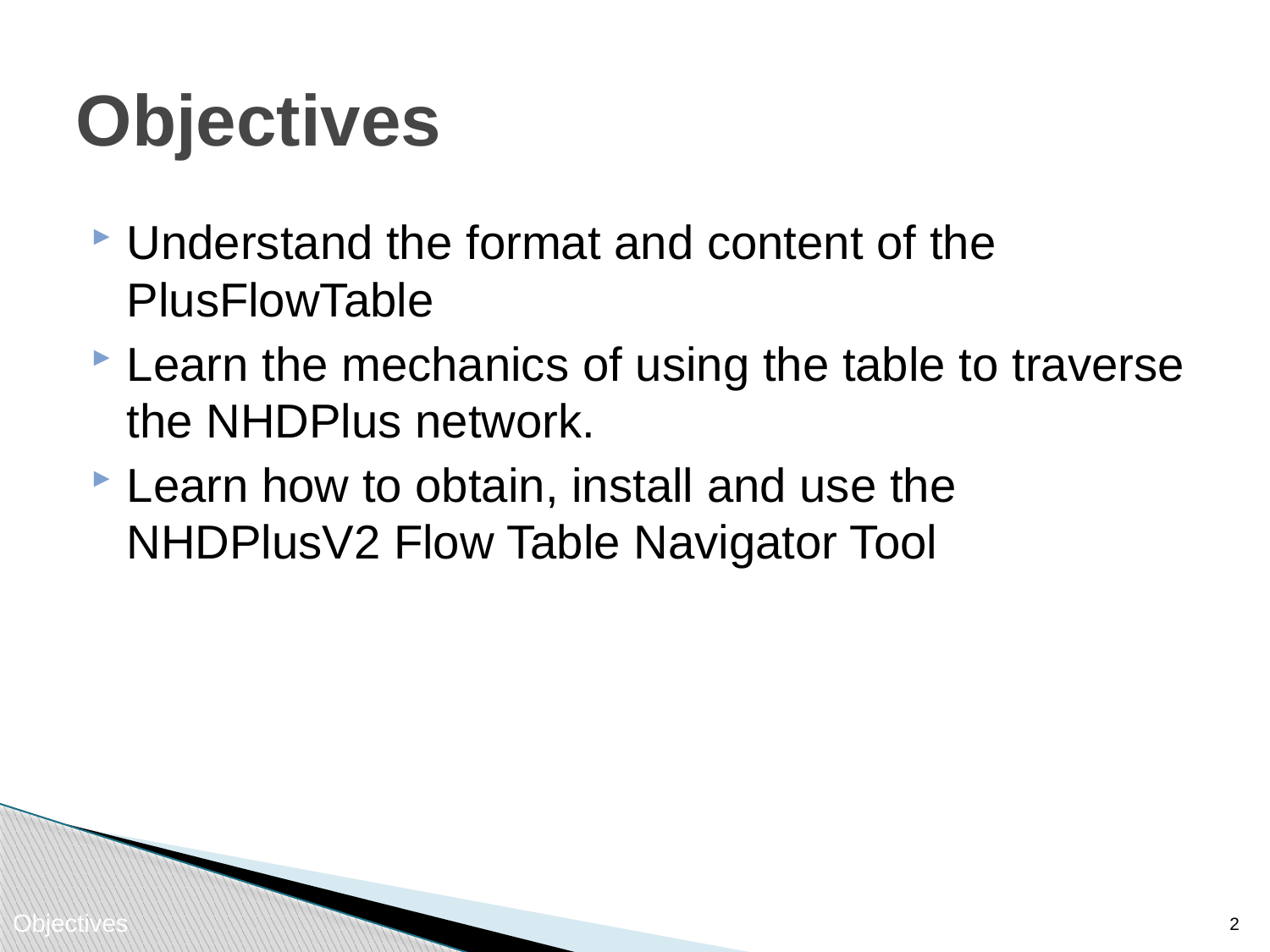

# Objectives
Understand the format and content of the PlusFlowTable
Learn the mechanics of using the table to traverse the NHDPlus network.
Learn how to obtain, install and use the NHDPlusV2 Flow Table Navigator Tool

2
Objectives